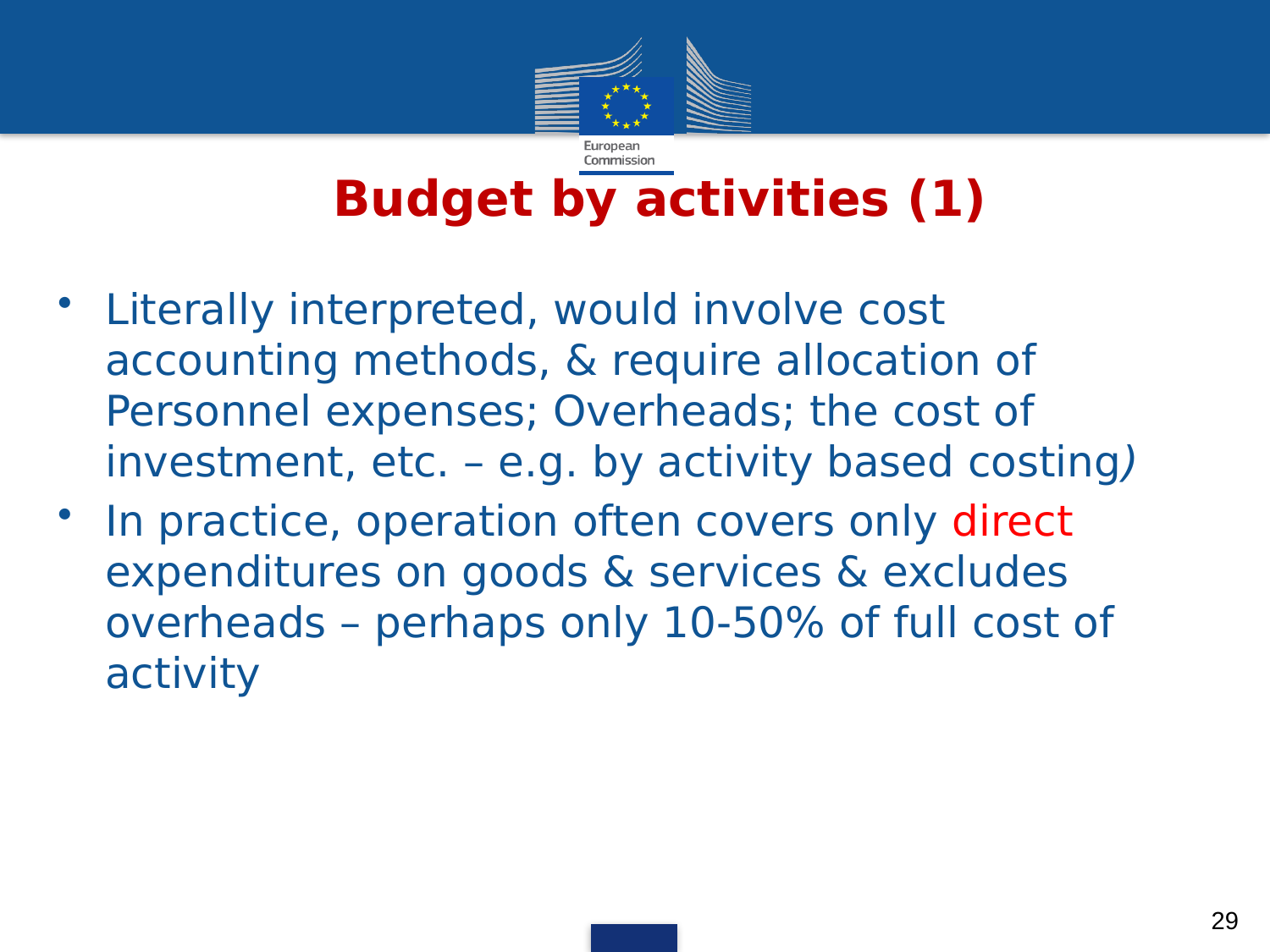

Budget by activities (1)
Literally interpreted, would involve cost accounting methods, & require allocation of Personnel expenses; Overheads; the cost of investment, etc. – e.g. by activity based costing)
In practice, operation often covers only direct expenditures on goods & services & excludes overheads – perhaps only 10-50% of full cost of activity

29